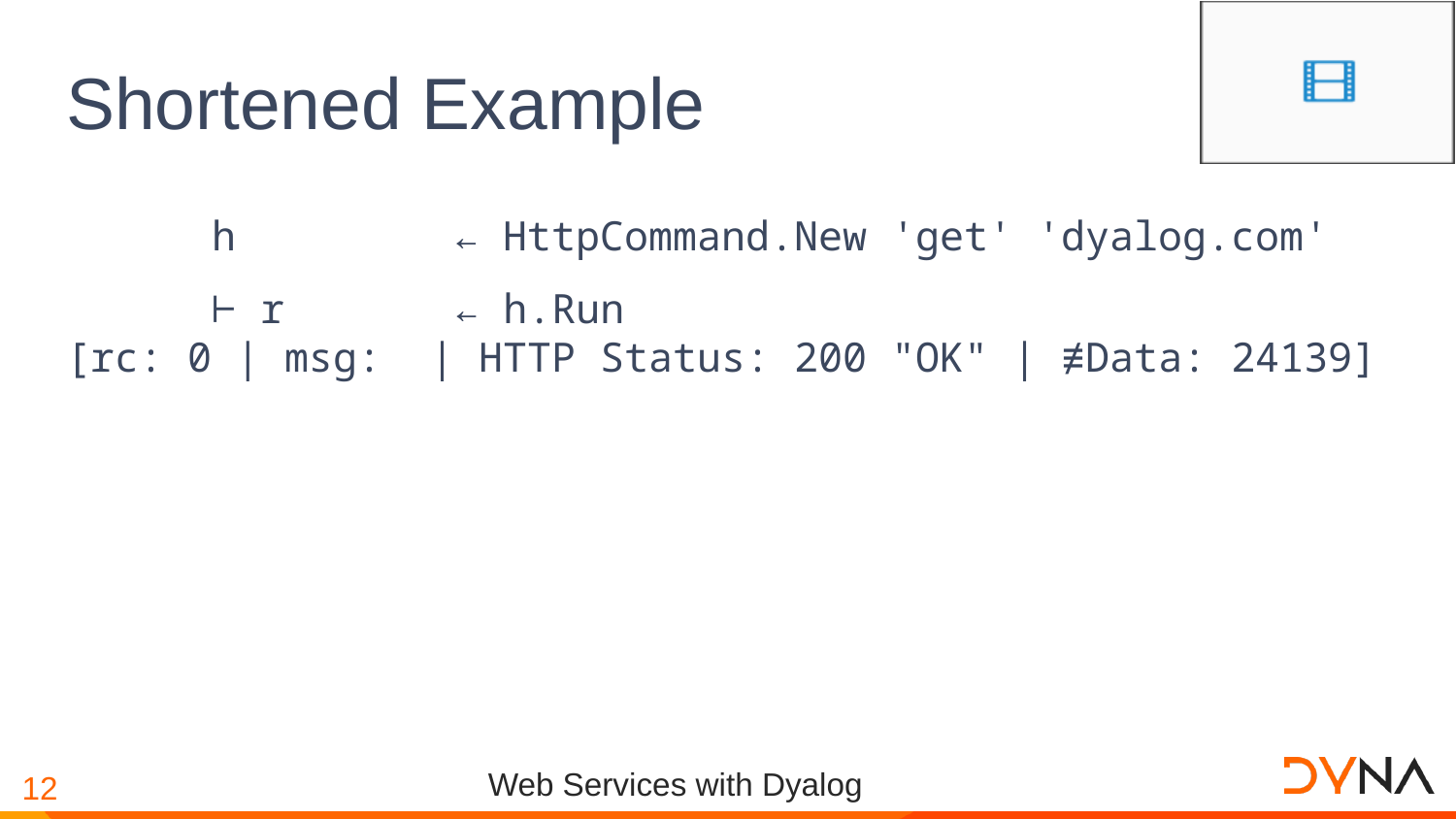

# Shortened Example
      h         ← HttpCommand.New 'get' 'dyalog.com'
      ⊢ r       ← h.Run
[rc: 0 | msg:  | HTTP Status: 200 "OK" | ≢Data: 24139]